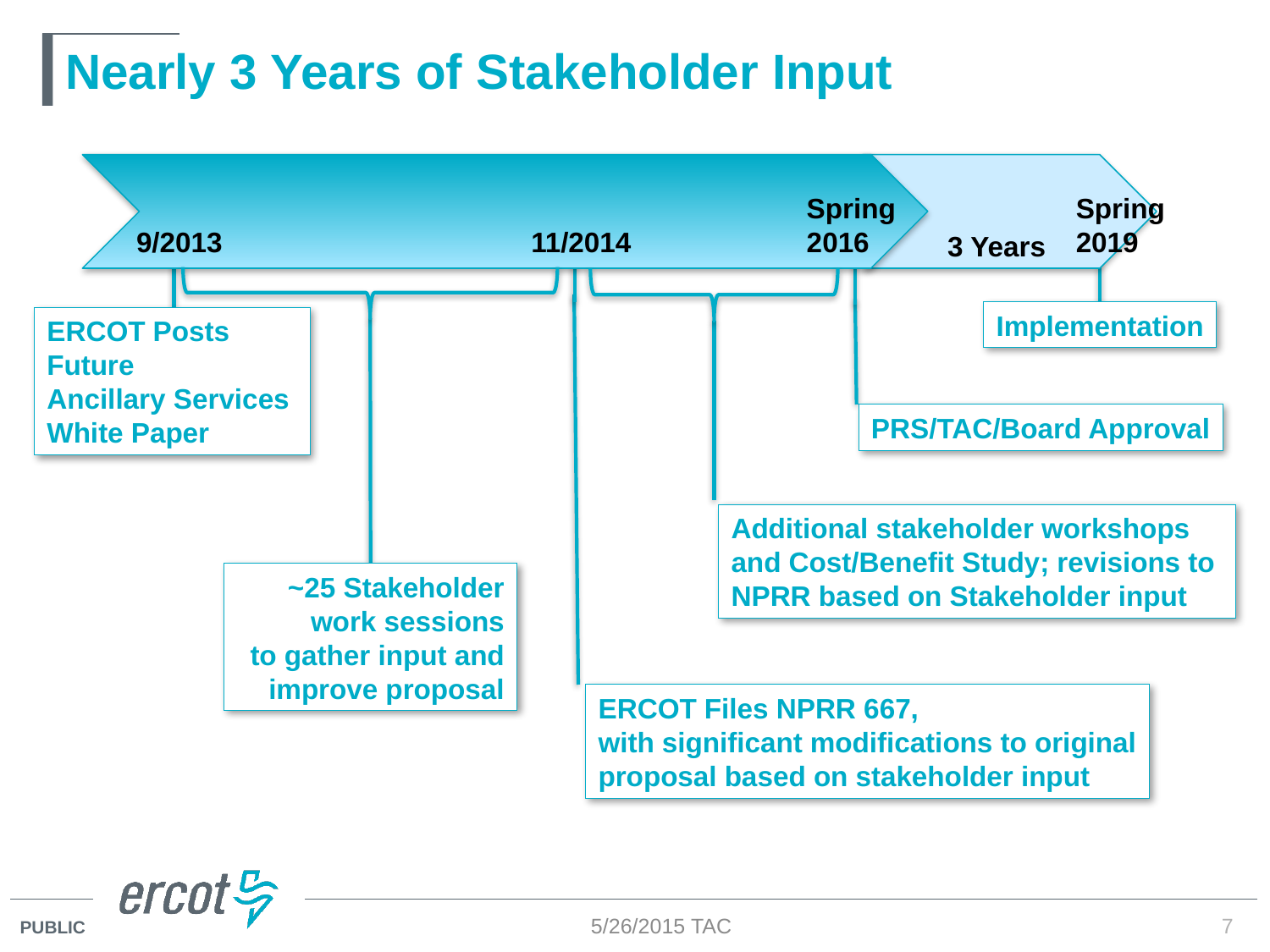

# Nearly 3 Years of Stakeholder Input

  3 Years

Spring
2016
Spring
2019
9/2013
11/2014
Implementation
ERCOT Posts Future
Ancillary Services
White Paper
PRS/TAC/Board Approval
Additional stakeholder workshops
and Cost/Benefit Study; revisions to
NPRR based on Stakeholder input
~25 Stakeholder work sessions
to gather input and improve proposal
ERCOT Files NPRR 667,
with significant modifications to original
proposal based on stakeholder input
5/26/2015 TAC
7